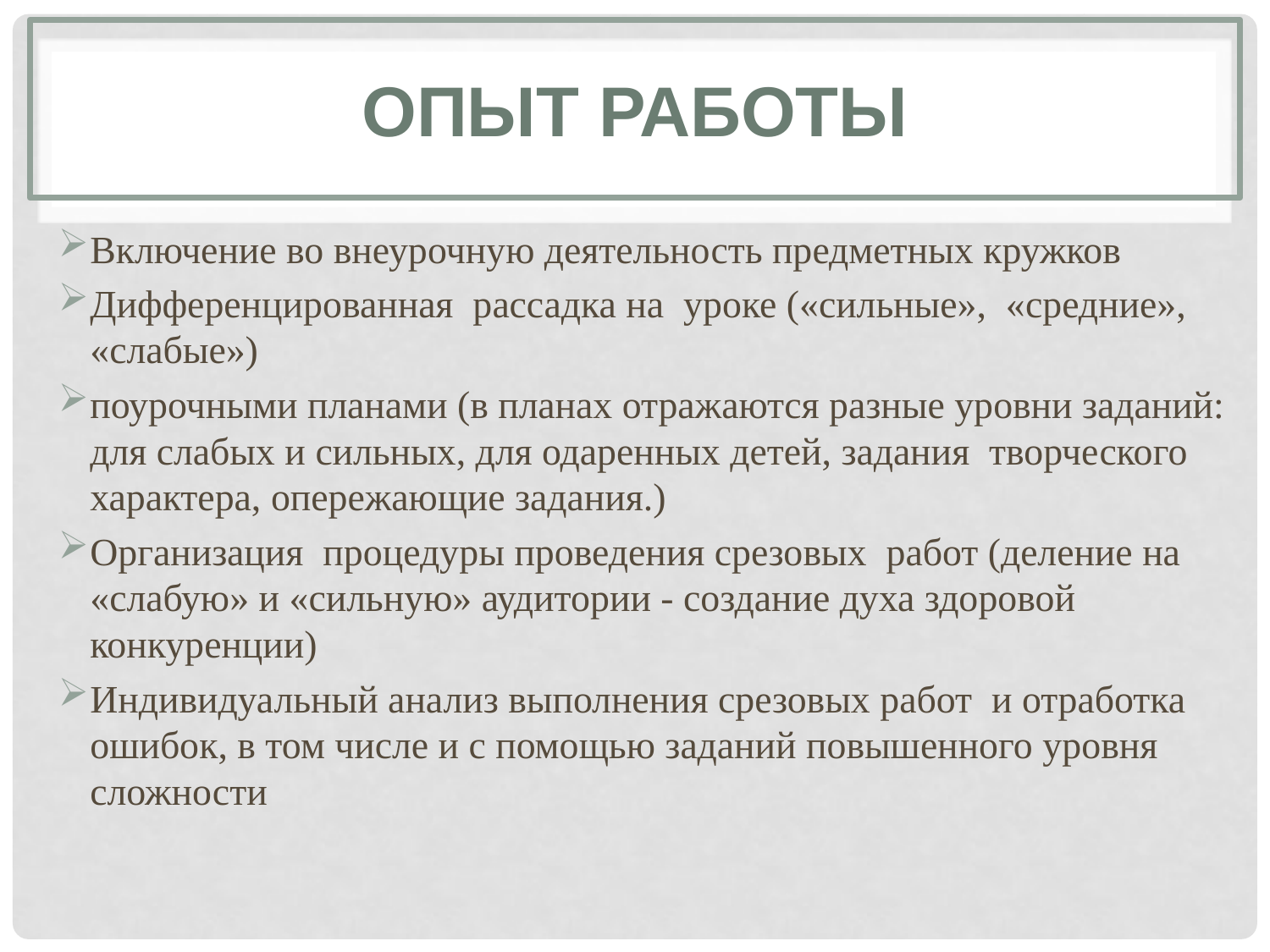

# Опыт работы
Включение во внеурочную деятельность предметных кружков
Дифференцированная  рассадка на  уроке («сильные»,  «средние», «слабые»)
поурочными планами (в планах отражаются разные уровни заданий: для слабых и сильных, для одаренных детей, задания  творческого характера, опережающие задания.)
Организация  процедуры проведения срезовых  работ (деление на «слабую» и «сильную» аудитории - создание духа здоровой конкуренции)
Индивидуальный анализ выполнения срезовых работ  и отработка ошибок, в том числе и с помощью заданий повышенного уровня сложности